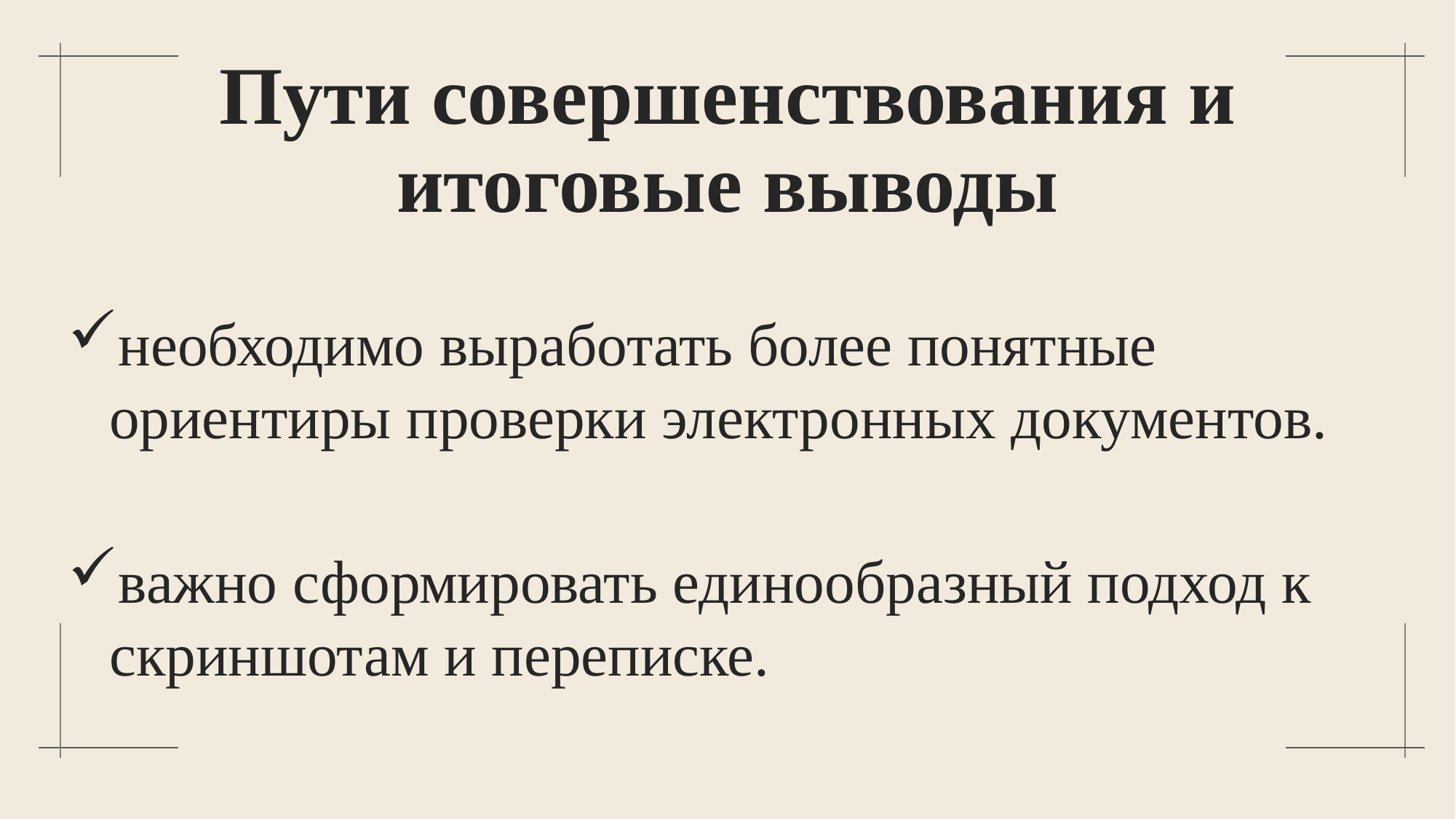

# Пути совершенствования и итоговые выводы
необходимо выработать более понятные ориентиры проверки электронных документов.
важно сформировать единообразный подход к скриншотам и переписке.